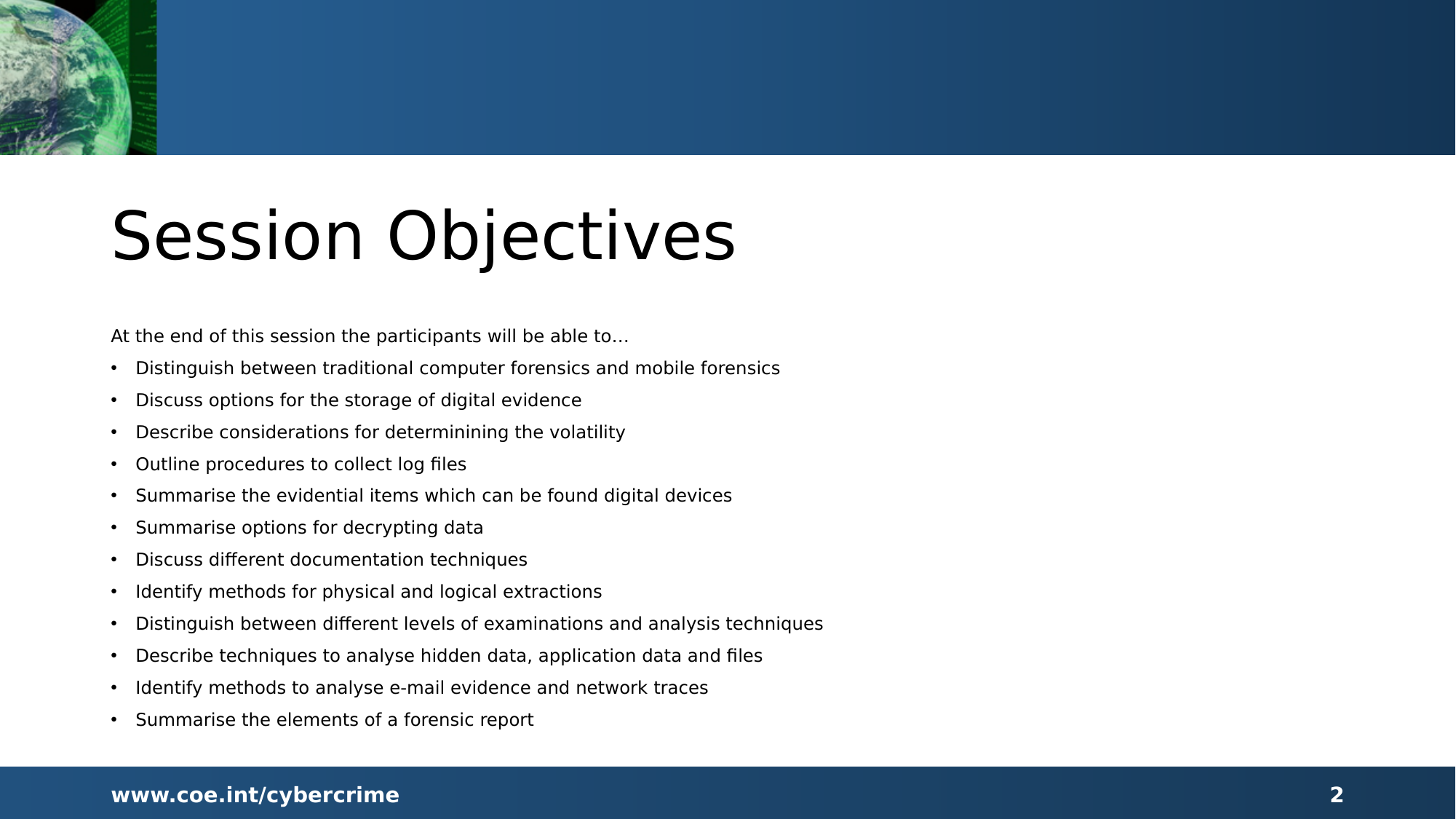

# Session Objectives
At the end of this session the participants will be able to…
Distinguish between traditional computer forensics and mobile forensics
Discuss options for the storage of digital evidence
Describe considerations for determinining the volatility
Outline procedures to collect log files
Summarise the evidential items which can be found digital devices
Summarise options for decrypting data
Discuss different documentation techniques
Identify methods for physical and logical extractions
Distinguish between different levels of examinations and analysis techniques
Describe techniques to analyse hidden data, application data and files
Identify methods to analyse e-mail evidence and network traces
Summarise the elements of a forensic report

www.coe.int/cybercrime
2